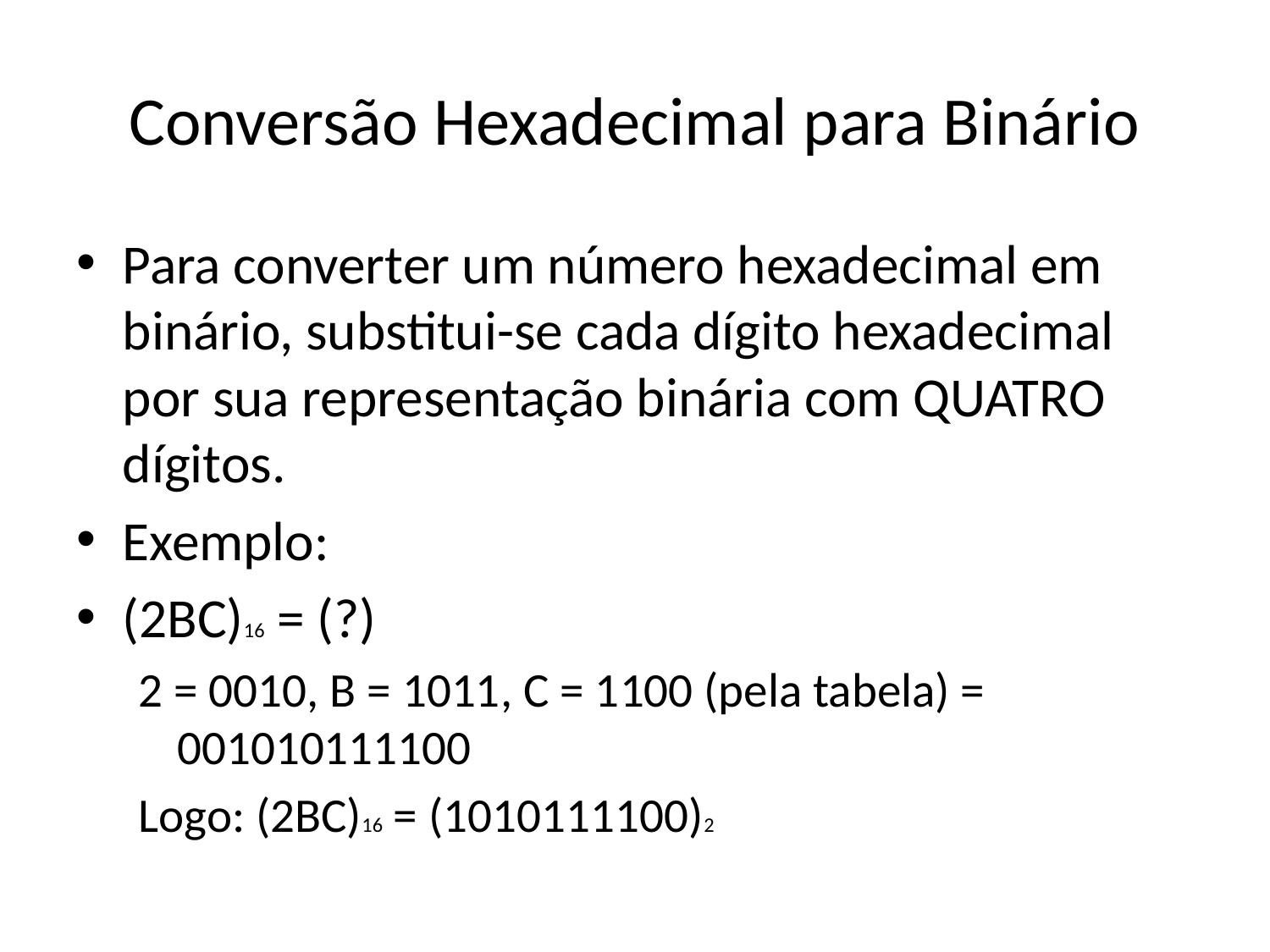

# Conversão Hexadecimal para Binário
Para converter um número hexadecimal em binário, substitui-se cada dígito hexadecimal por sua representação binária com QUATRO dígitos.
Exemplo:
(2BC)16 = (?)
2 = 0010, B = 1011, C = 1100 (pela tabela) = 001010111100
Logo: (2BC)16 = (1010111100)2